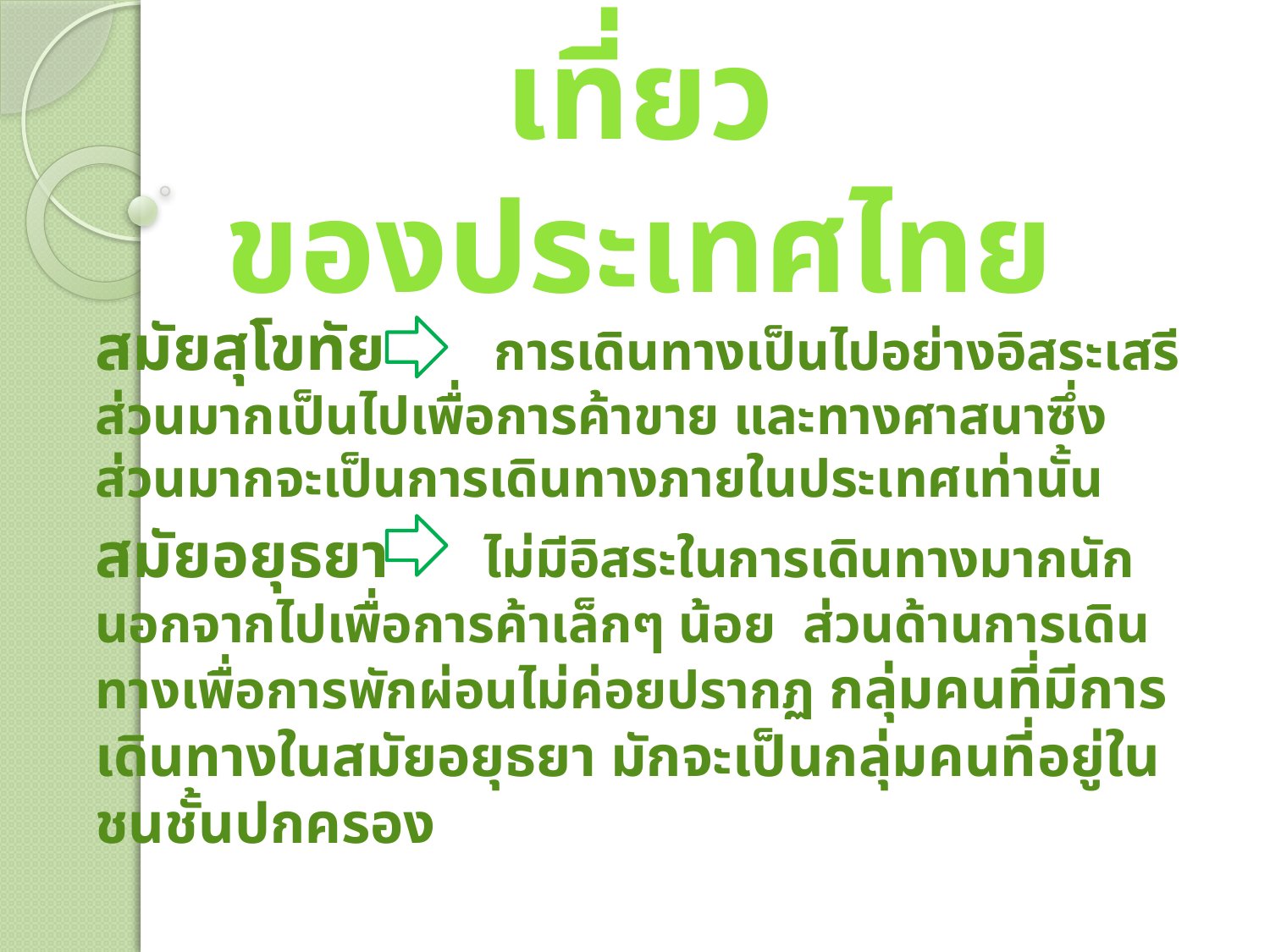

# วิวัฒนาการการท่องเที่ยว ของประเทศไทย
สมัยสุโขทัย        การเดินทางเป็นไปอย่างอิสระเสรี ส่วนมากเป็นไปเพื่อการค้าขาย และทางศาสนาซึ่งส่วนมากจะเป็นการเดินทางภายในประเทศเท่านั้น
สมัยอยุธยา       ไม่มีอิสระในการเดินทางมากนัก นอกจากไปเพื่อการค้าเล็กๆ น้อย  ส่วนด้านการเดินทางเพื่อการพักผ่อนไม่ค่อยปรากฏ กลุ่มคนที่มีการเดินทางในสมัยอยุธยา มักจะเป็นกลุ่มคนที่อยู่ในชนชั้นปกครอง